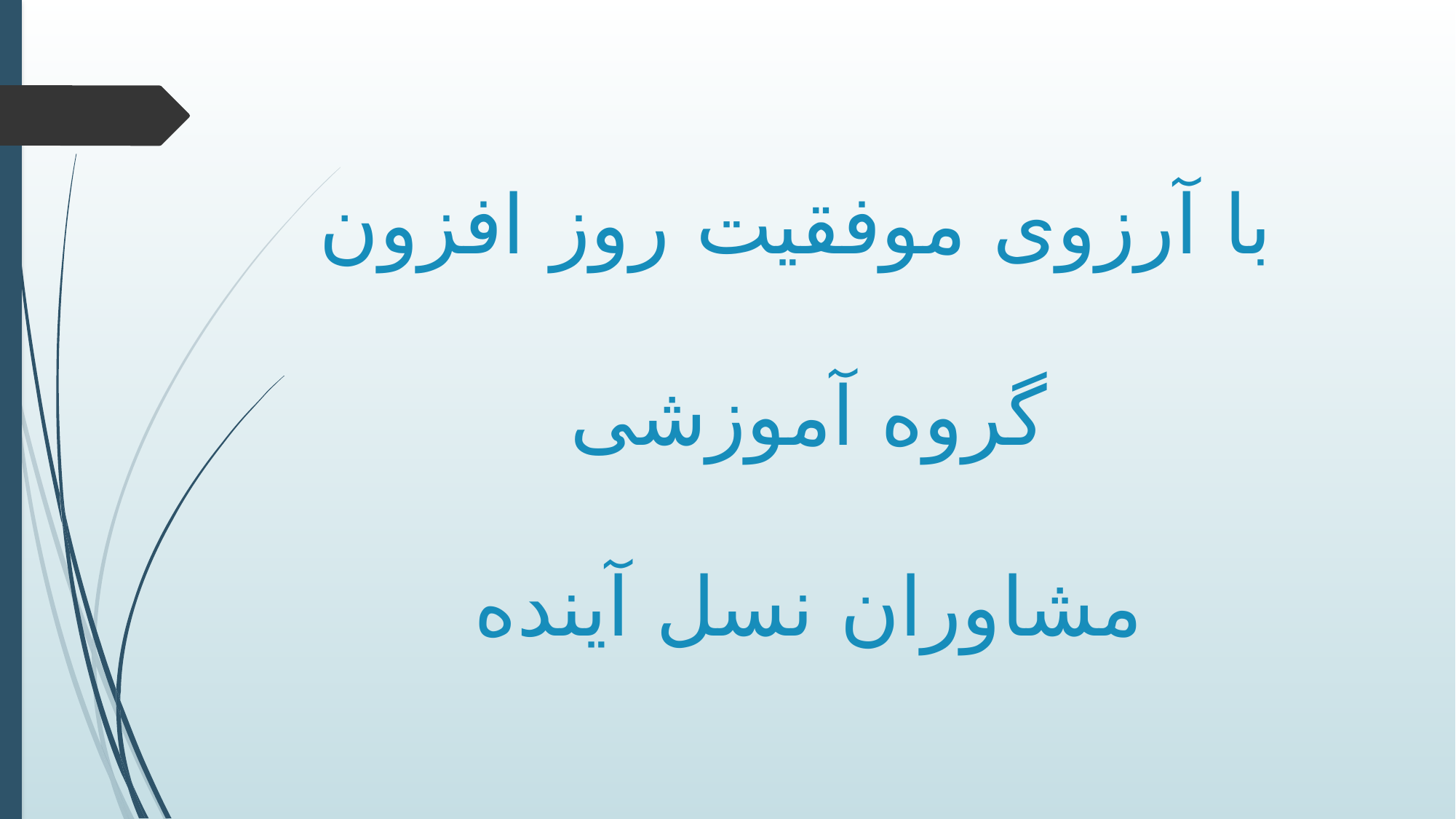

با آرزوی موفقیت روز افزون
گروه آموزشی
مشاوران نسل آینده